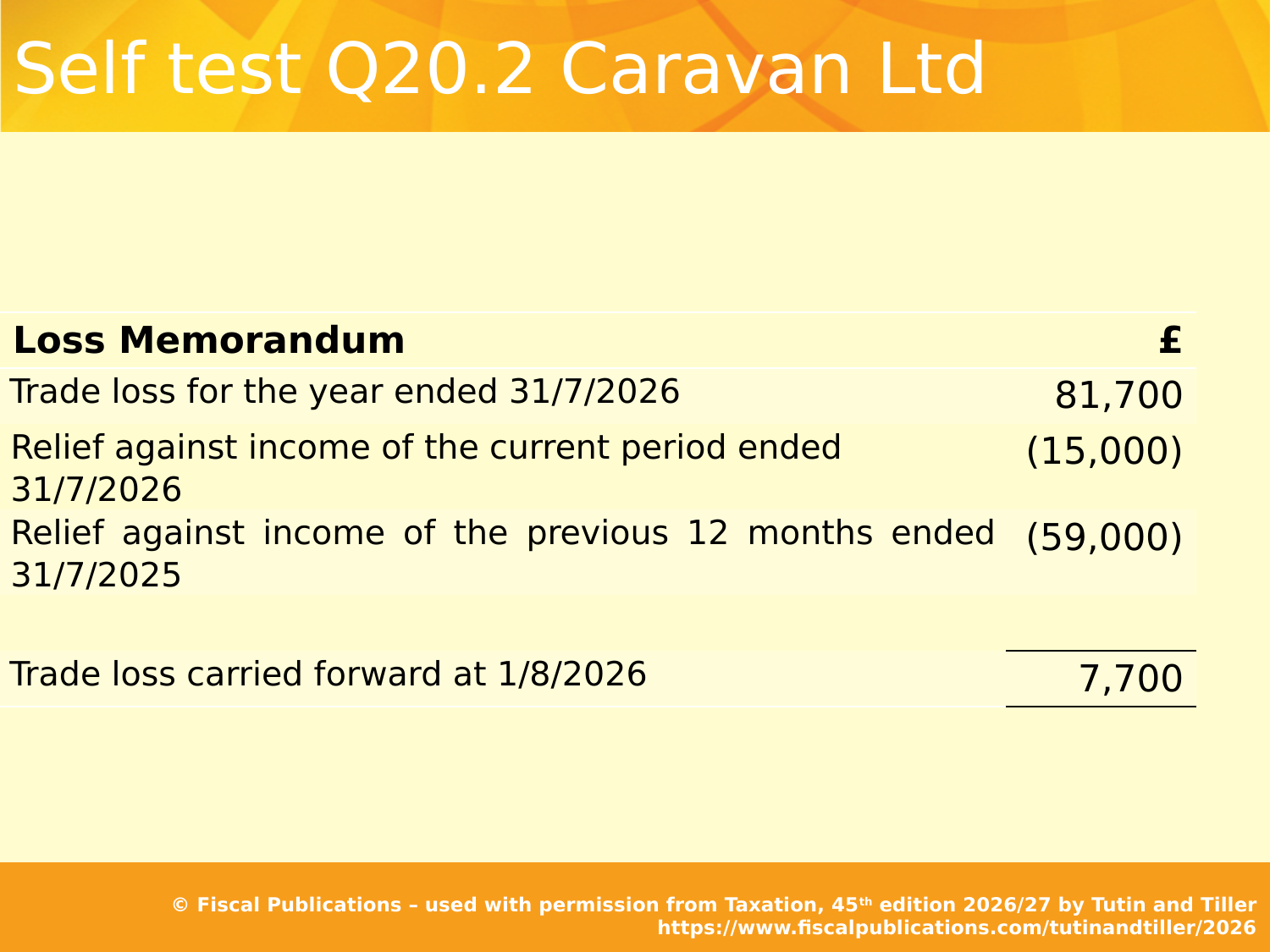

# Self test Q20.2 Caravan Ltd
| Loss Memorandum | £ |
| --- | --- |
| Trade loss for the year ended 31/7/2026 | 81,700 |
| Relief against income of the current period ended 31/7/2026 | (15,000) |
| Relief against income of the previous 12 months ended 31/7/2025 | (59,000) |
|  |  |
| Trade loss carried forward at 1/8/2026 | 7,700 |